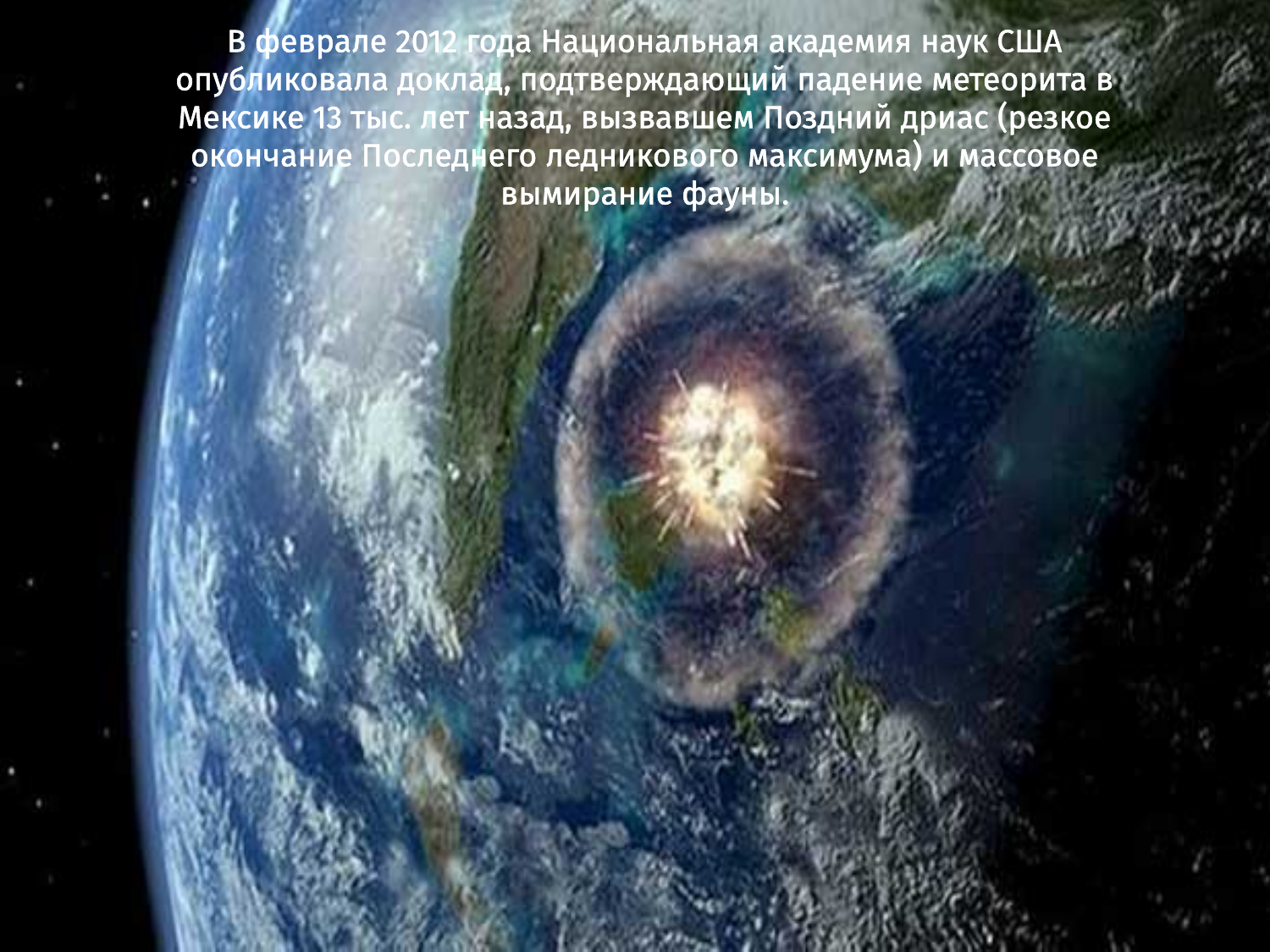

В феврале 2012 года Национальная академия наук США опубликовала доклад, подтверждающий падение метеорита в Мексике 13 тыс. лет назад, вызвавшем Поздний дриас (резкое окончание Последнего ледникового максимума) и массовое вымирание фауны.